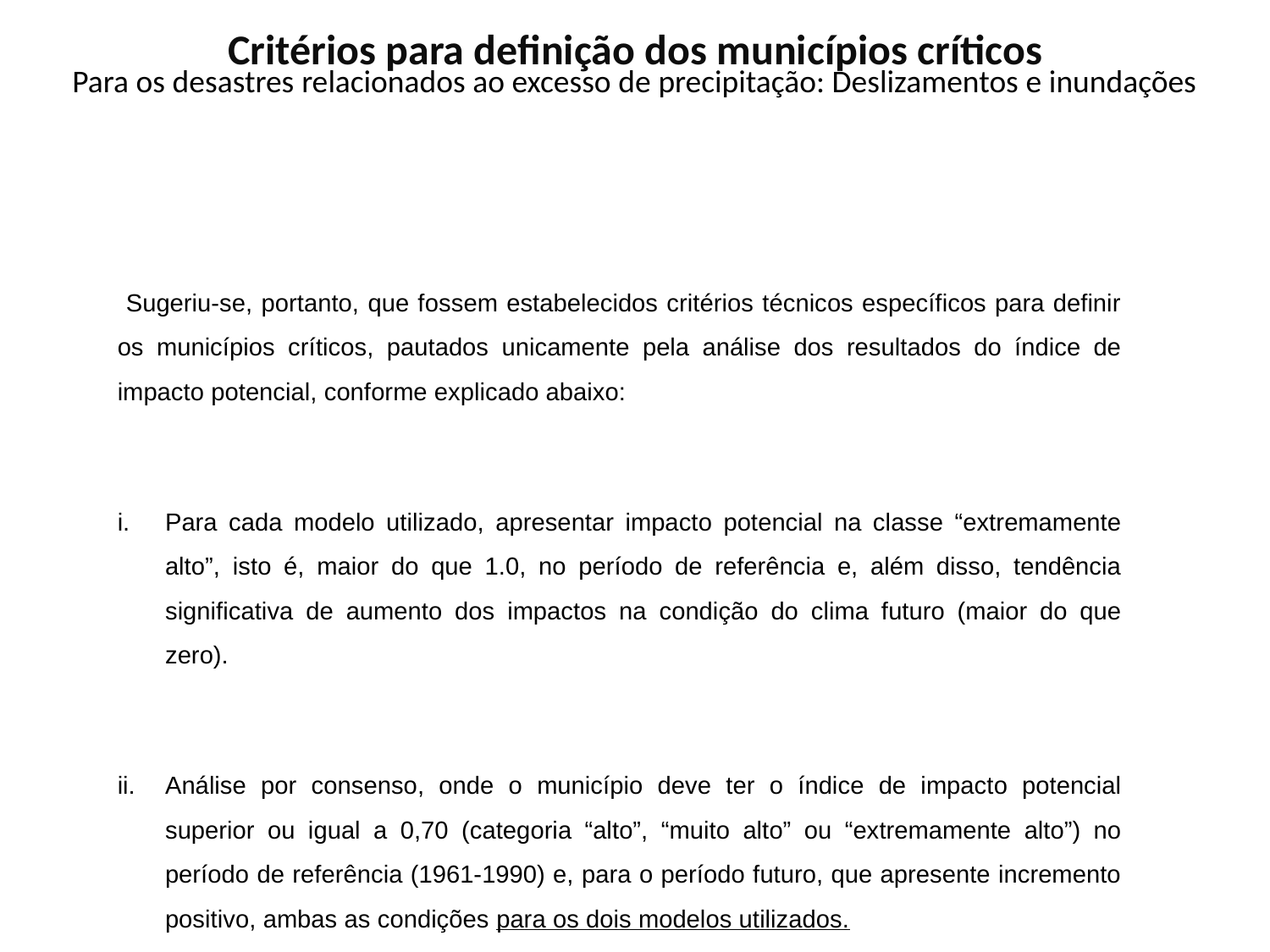

Critérios para definição dos municípios críticos
Para os desastres relacionados ao excesso de precipitação: Deslizamentos e inundações
 Sugeriu-se, portanto, que fossem estabelecidos critérios técnicos específicos para definir os municípios críticos, pautados unicamente pela análise dos resultados do índice de impacto potencial, conforme explicado abaixo:

Para cada modelo utilizado, apresentar impacto potencial na classe “extremamente alto”, isto é, maior do que 1.0, no período de referência e, além disso, tendência significativa de aumento dos impactos na condição do clima futuro (maior do que zero).

Análise por consenso, onde o município deve ter o índice de impacto potencial superior ou igual a 0,70 (categoria “alto”, “muito alto” ou “extremamente alto”) no período de referência (1961-1990) e, para o período futuro, que apresente incremento positivo, ambas as condições para os dois modelos utilizados.